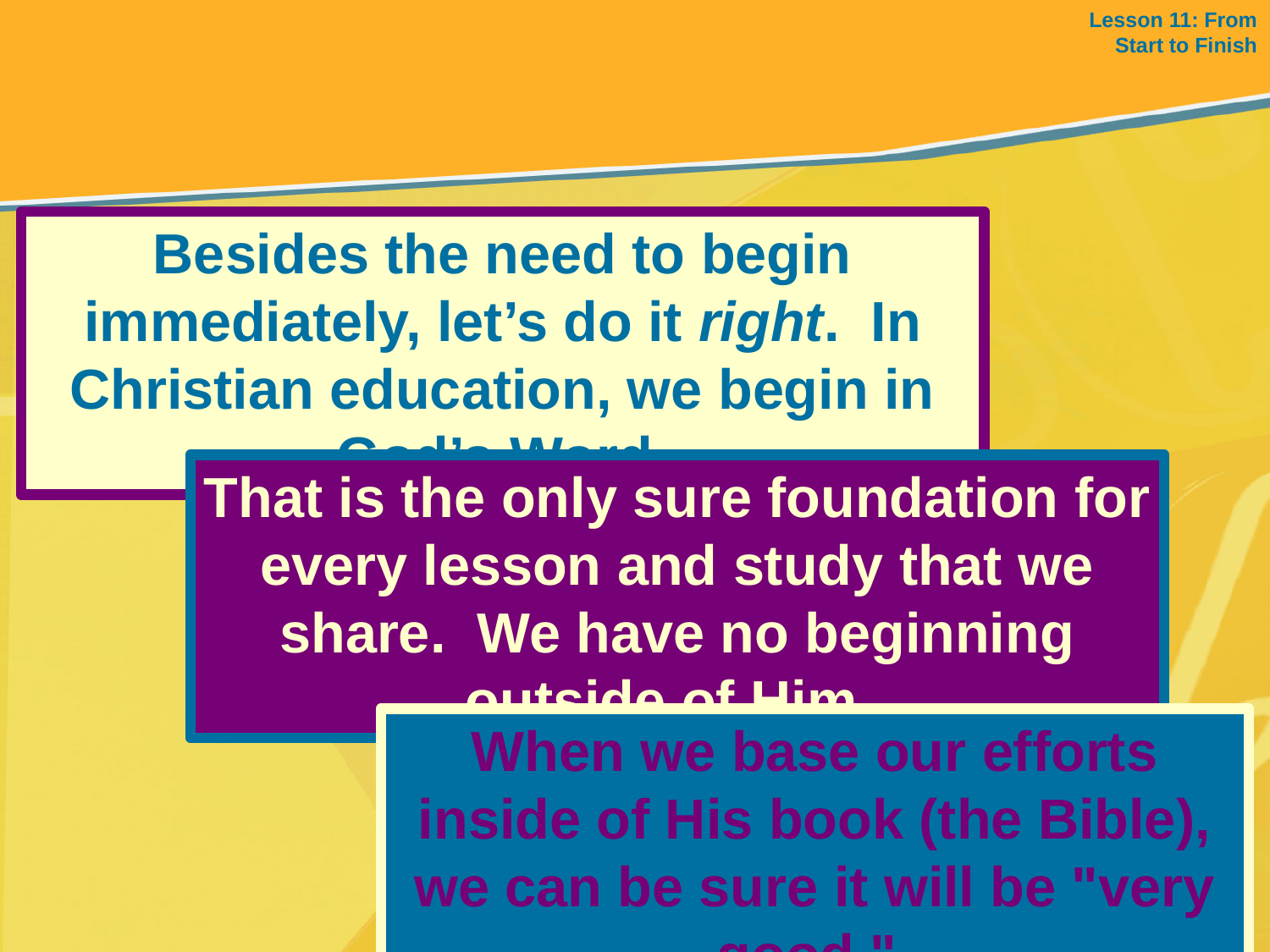

Lesson 11: From Start to Finish
Besides the need to begin immediately, let’s do it right.  In Christian education, we begin in God’s Word.
That is the only sure foundation for every lesson and study that we share.  We have no beginning outside of Him.
When we base our efforts inside of His book (the Bible), we can be sure it will be "very good."